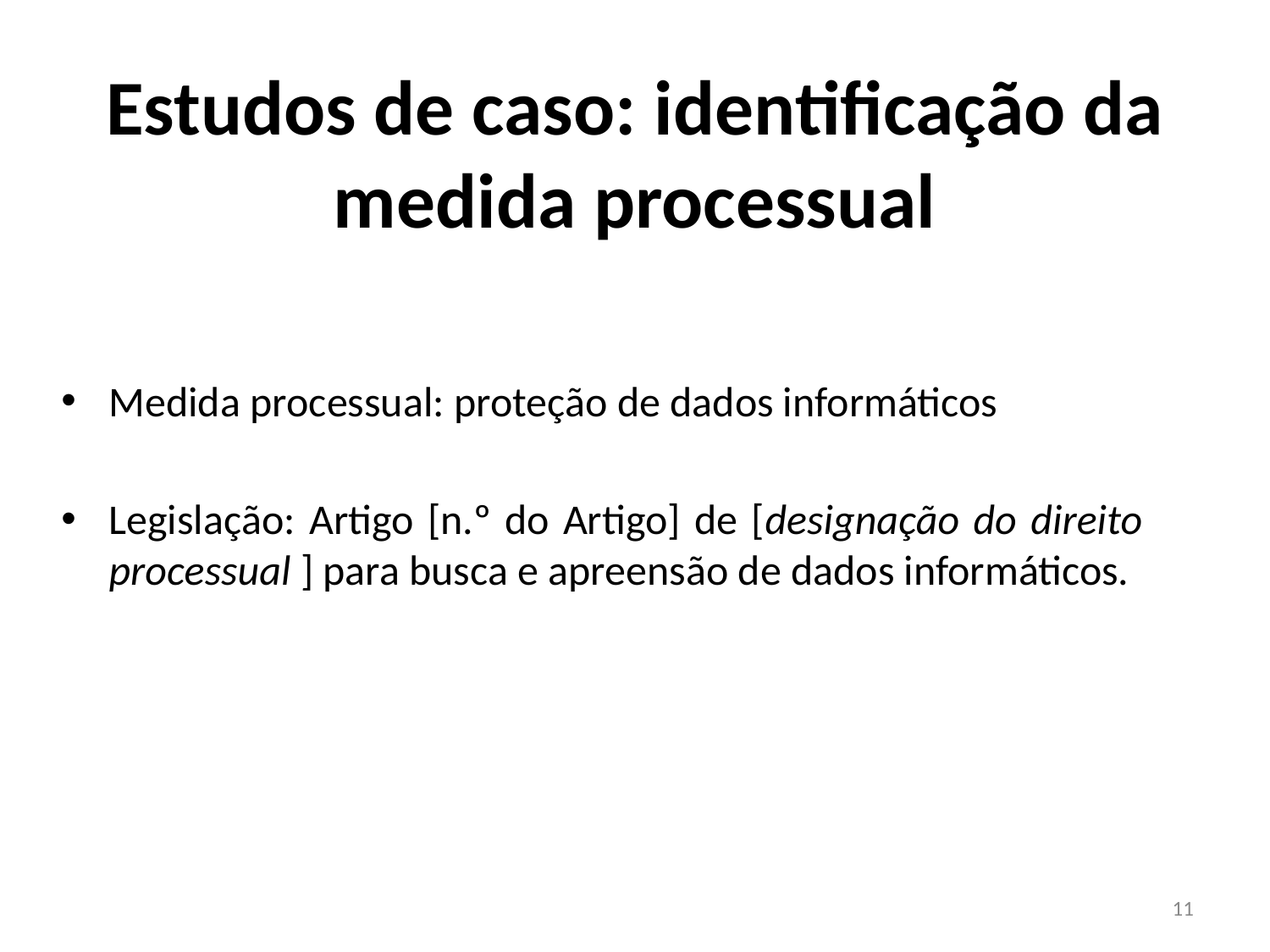

# Estudos de caso: identificação da medida processual

Medida processual: proteção de dados informáticos

Legislação: Artigo [n.º do Artigo] de [designação do direito processual ] para busca e apreensão de dados informáticos.

11